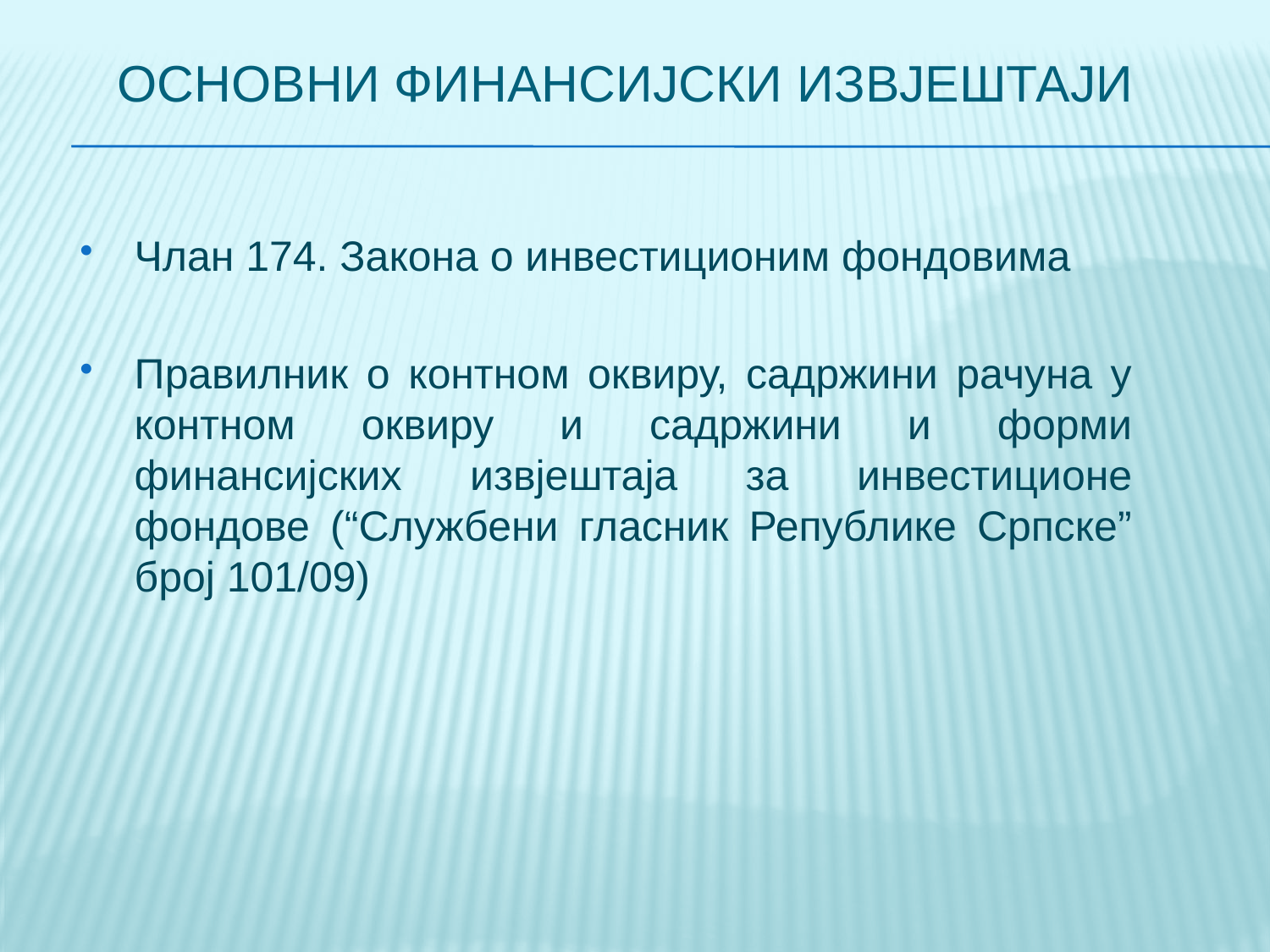

# Основни финансијски извјештаји
Члан 174. Закона о инвестиционим фондовима

Правилник о контном оквиру, садржини рачуна у контном оквиру и садржини и форми финансијских извјештаја за инвестиционе фондове (“Службени гласник Републике Српске” број 101/09)